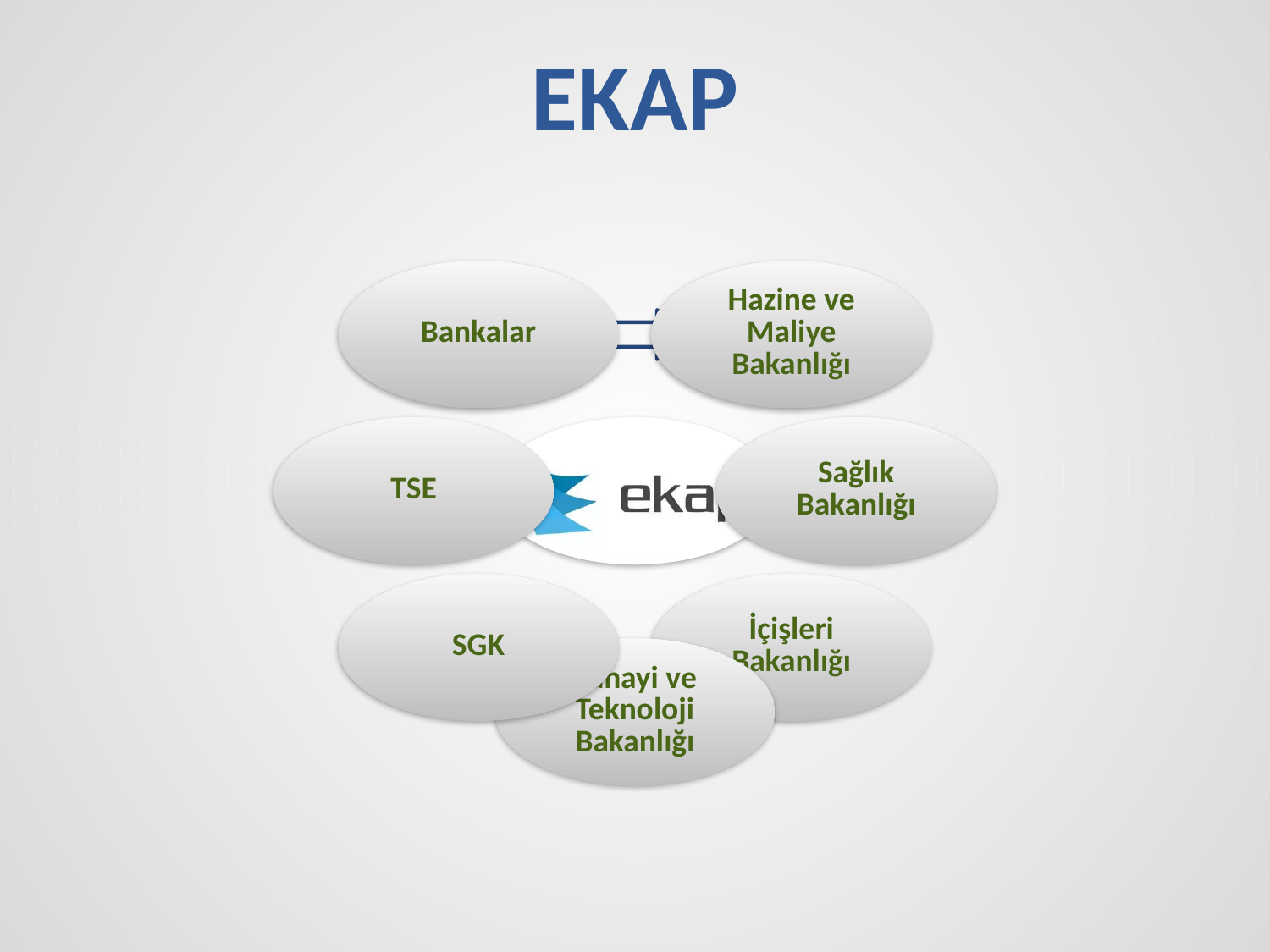

# EKAP
Sağlık Bakanlığı
Sanayi ve Teknoloji Bakanlığı
Hazine ve Maliye Bakanlığı
SGK
TSE
İçişleri Bakanlığı
Bankalar